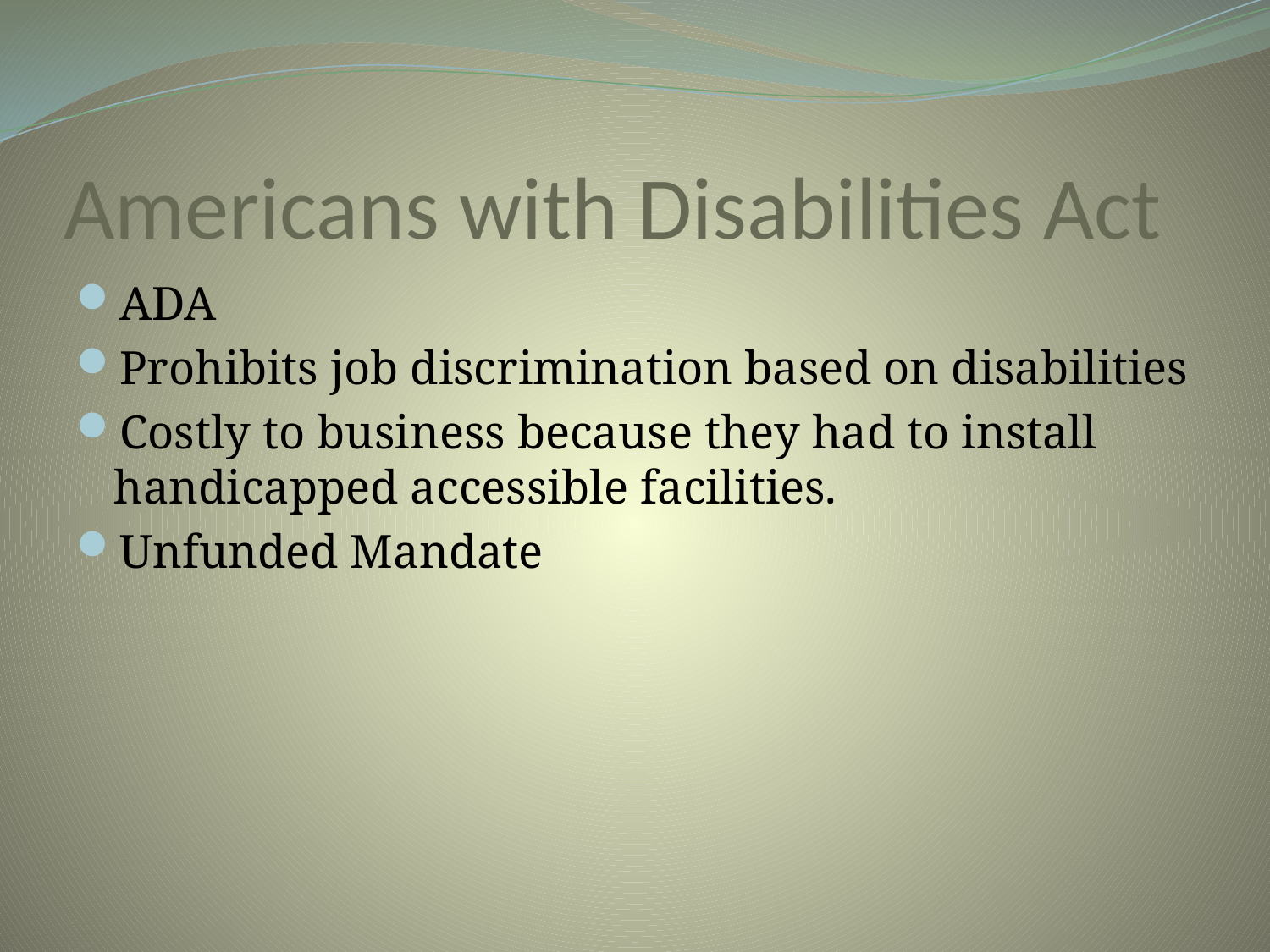

# Americans with Disabilities Act
ADA
Prohibits job discrimination based on disabilities
Costly to business because they had to install handicapped accessible facilities.
Unfunded Mandate